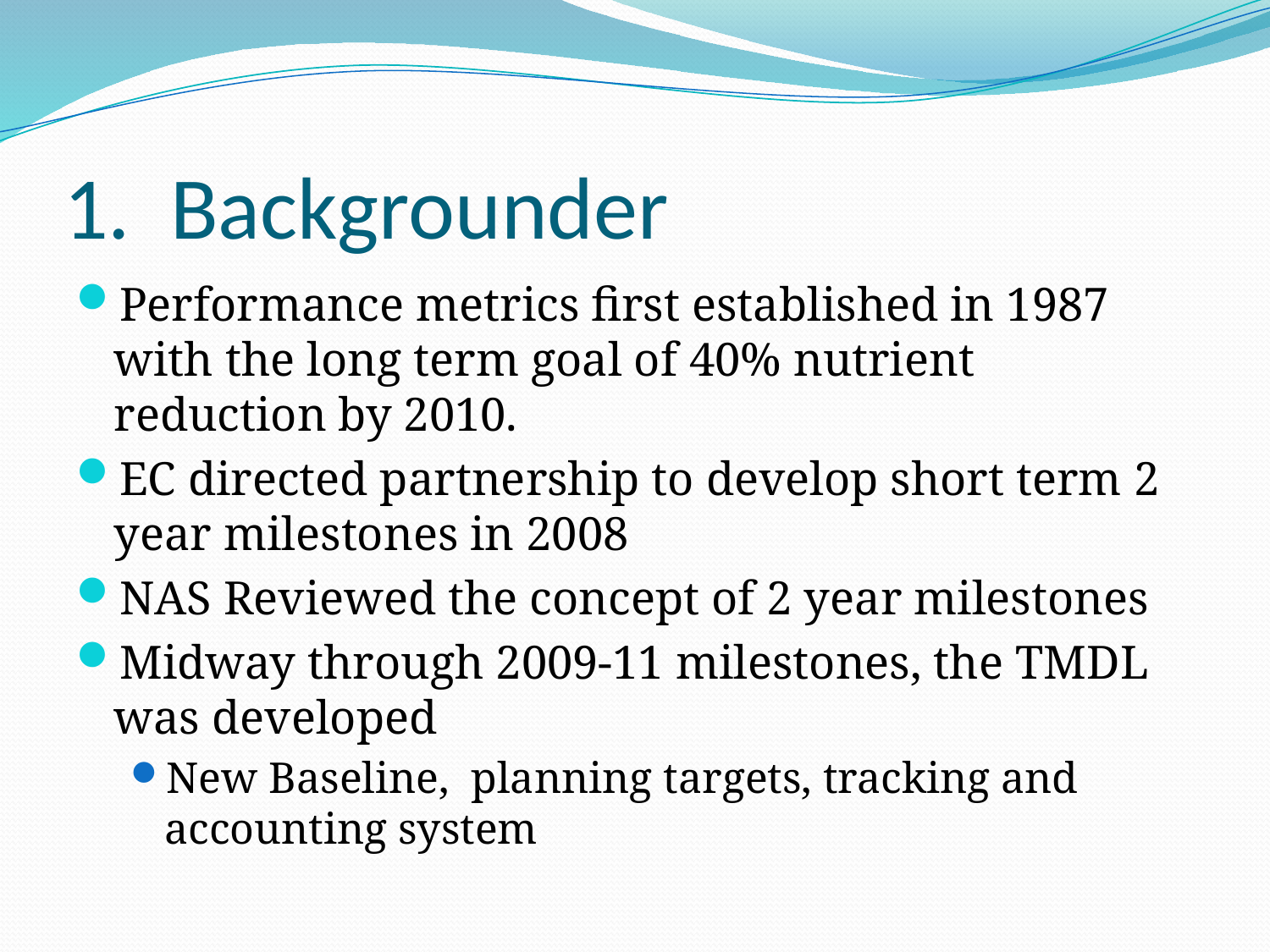

# 1.  Backgrounder
Performance metrics first established in 1987 with the long term goal of 40% nutrient reduction by 2010.
EC directed partnership to develop short term 2 year milestones in 2008
NAS Reviewed the concept of 2 year milestones
Midway through 2009-11 milestones, the TMDL was developed
New Baseline,  planning targets, tracking and accounting system